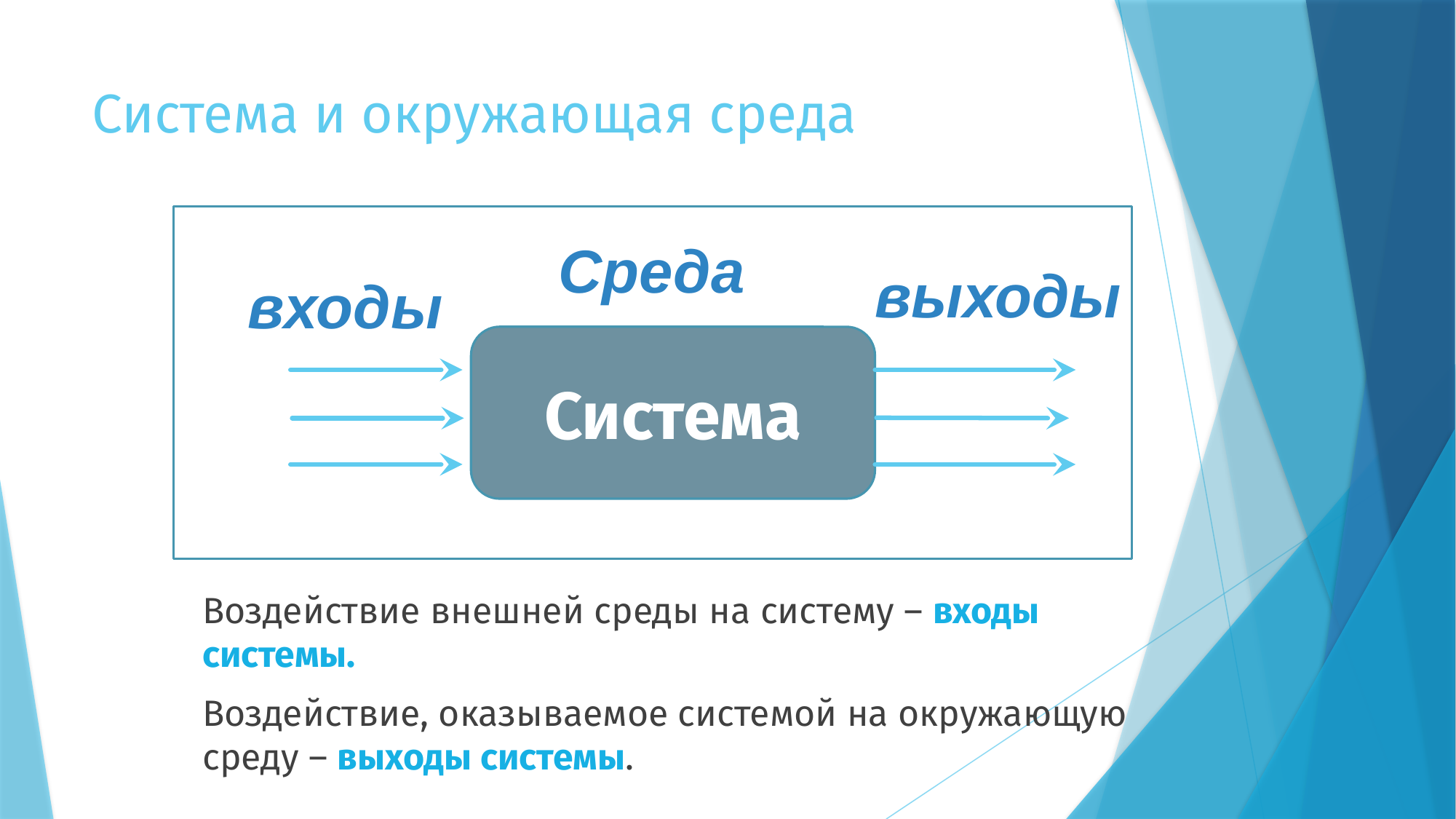

# Система и окружающая среда

Среда
выходы
входы
Система
Воздействие внешней среды на систему – входы системы.
Воздействие, оказываемое системой на окружающую среду – выходы системы.